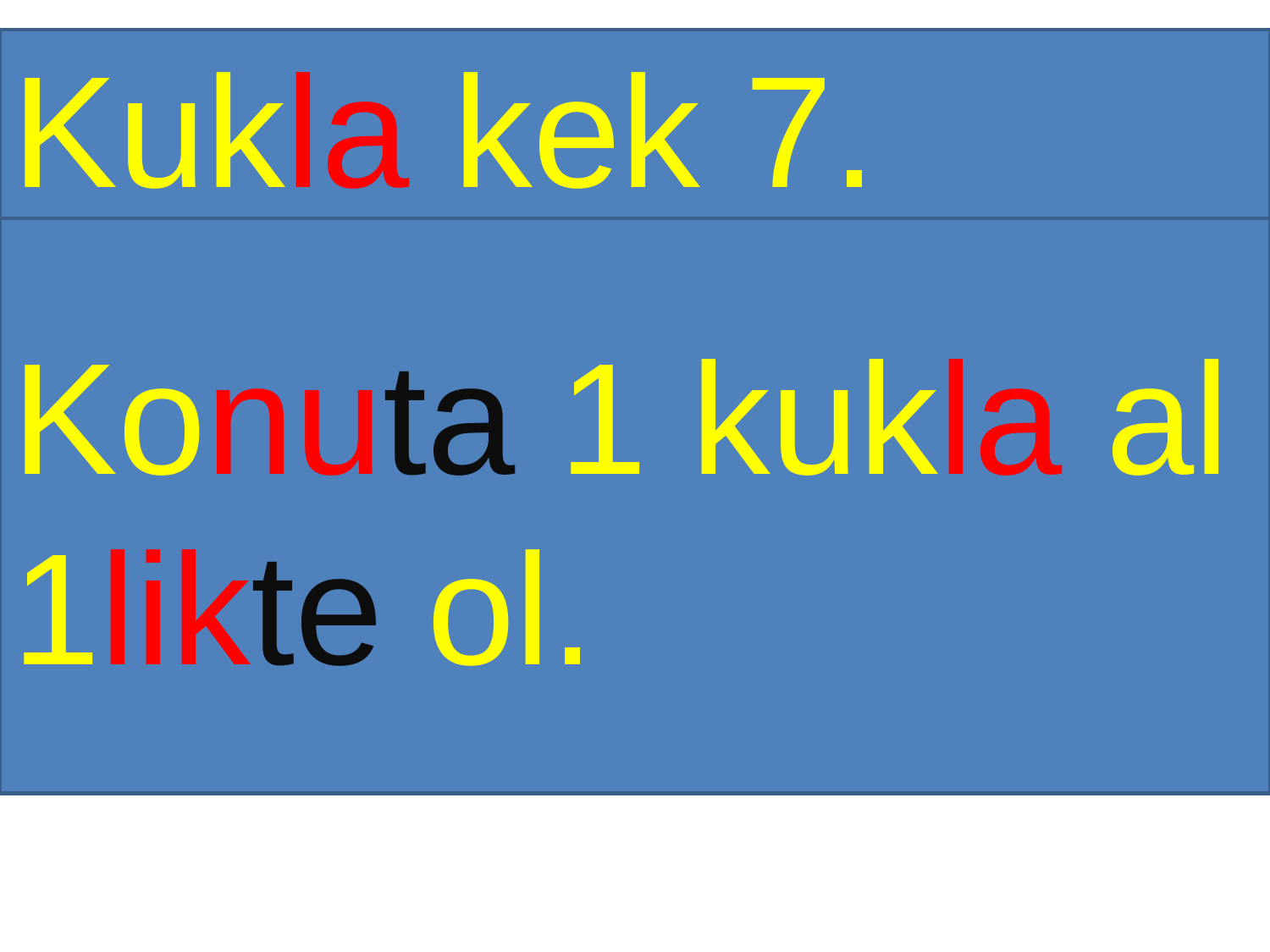

Kukla kek 7.
Konuta 1 kukla al 1likte ol.